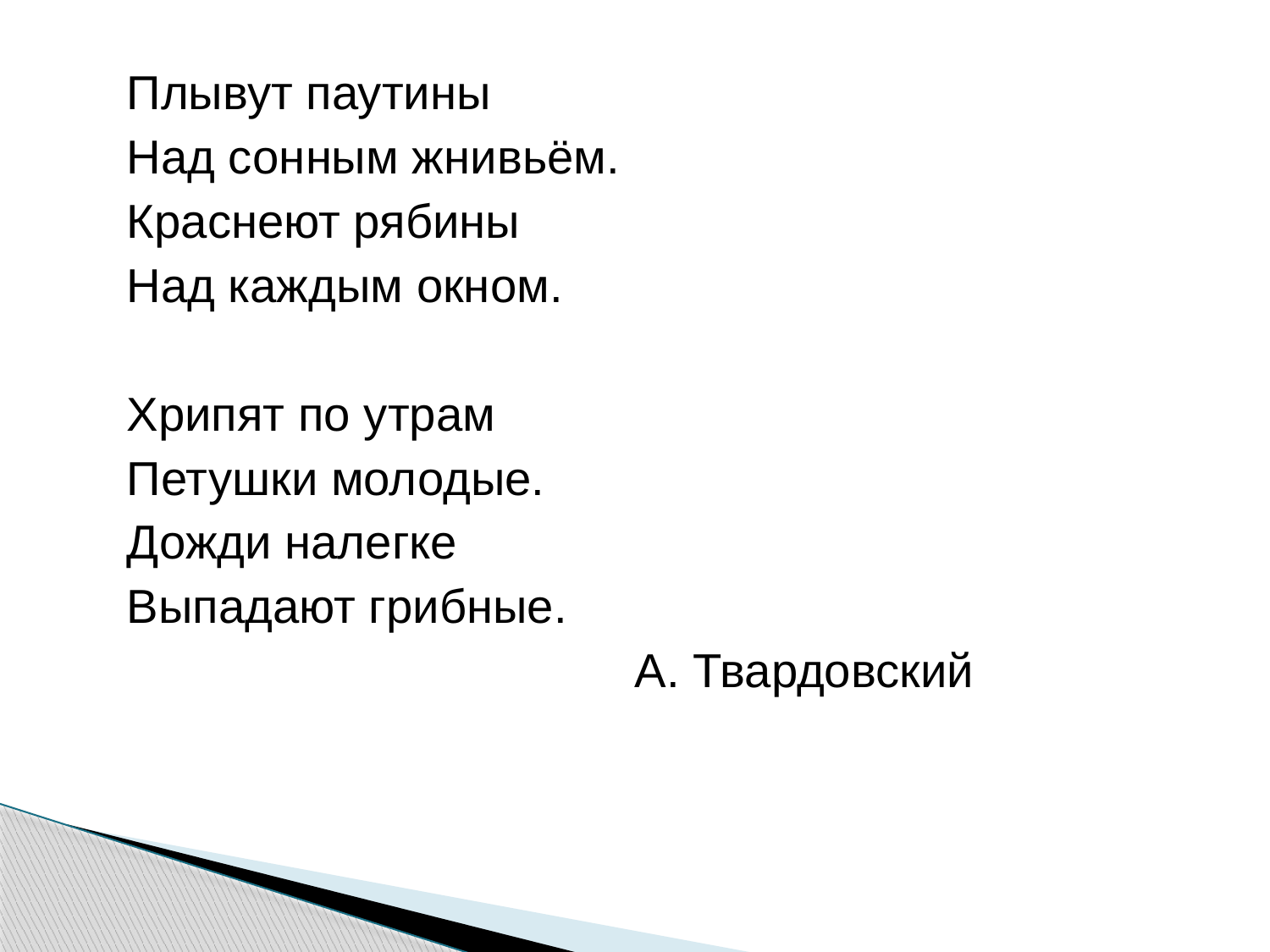

Плывут паутины
	Над сонным жнивьём.
	Краснеют рябины
	Над каждым окном.

	Хрипят по утрам
	Петушки молодые.
	Дожди налегке
	Выпадают грибные.
					А. Твардовский